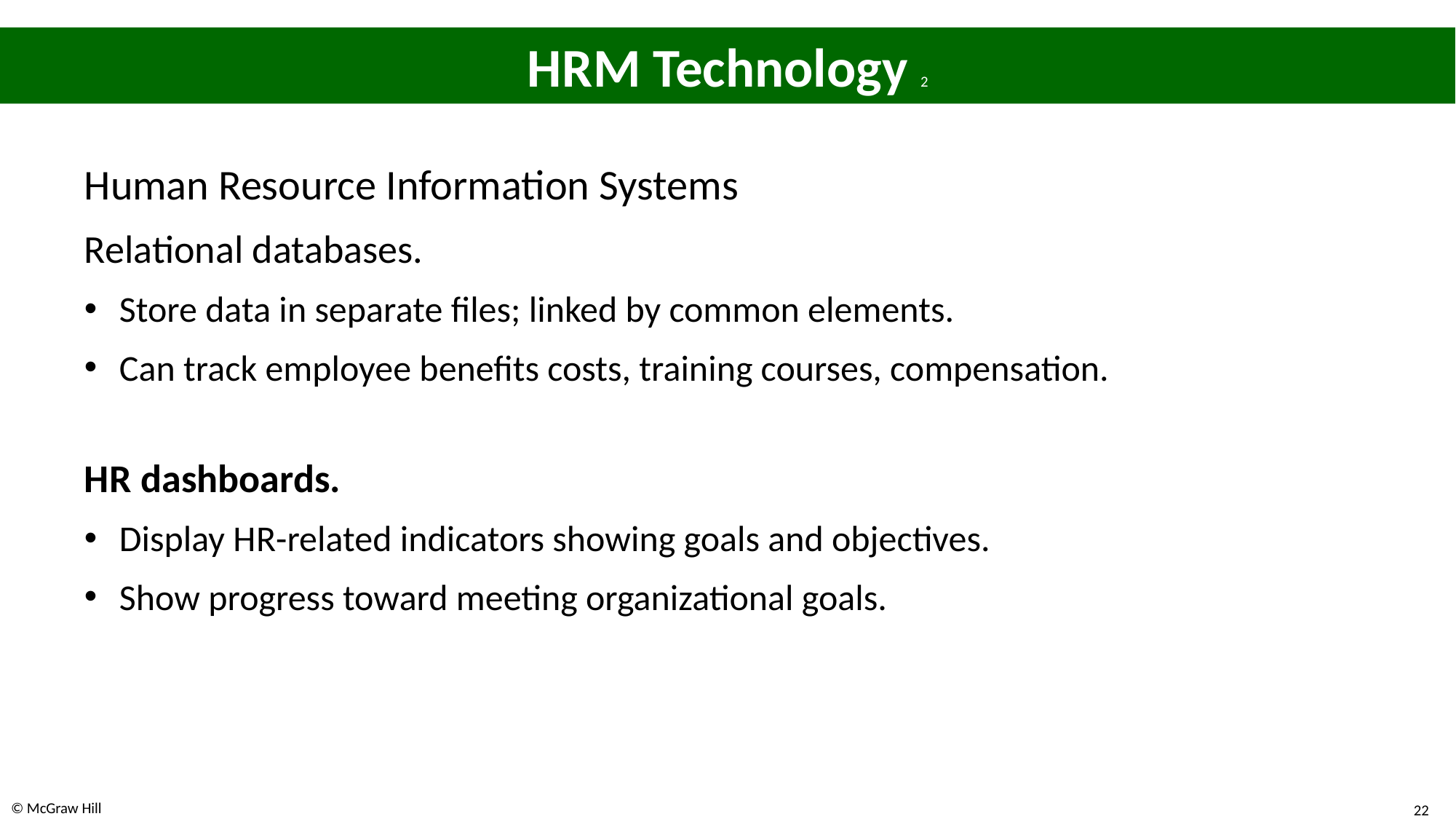

# H R M Technology 2
Human Resource Information Systems
Relational databases.
Store data in separate files; linked by common elements.
Can track employee benefits costs, training courses, compensation.
H R dashboards.
Display H R-related indicators showing goals and objectives.
Show progress toward meeting organizational goals.